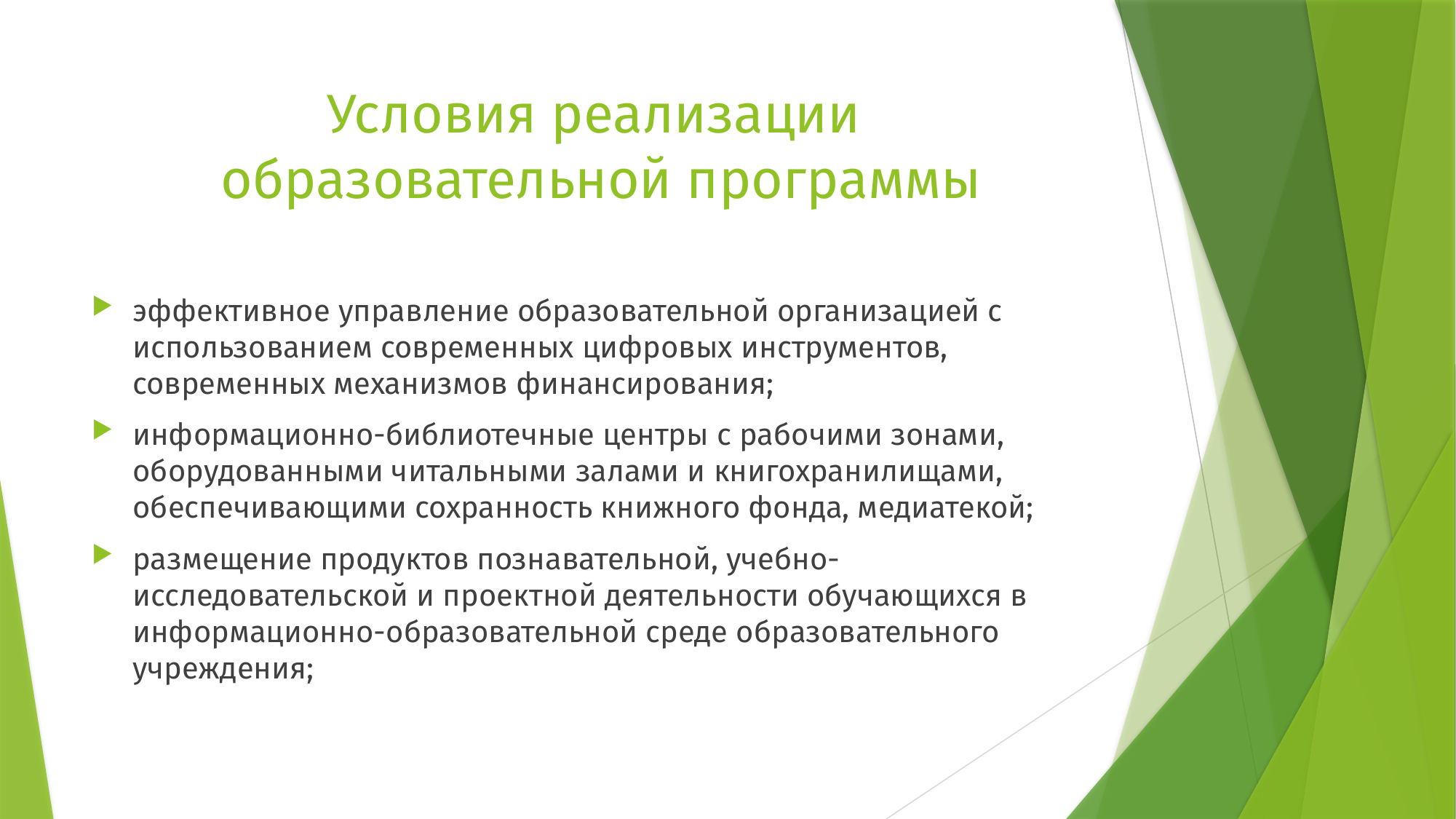

# Условия реализации образовательной программы
эффективное управление образовательной организацией с использованием современных цифровых инструментов, современных механизмов финансирования;
информационно-библиотечные центры с рабочими зонами, оборудованными читальными залами и книгохранилищами, обеспечивающими сохранность книжного фонда, медиатекой;
размещение продуктов познавательной, учебно-исследовательской и проектной деятельности обучающихся в информационно-образовательной среде образовательного учреждения;